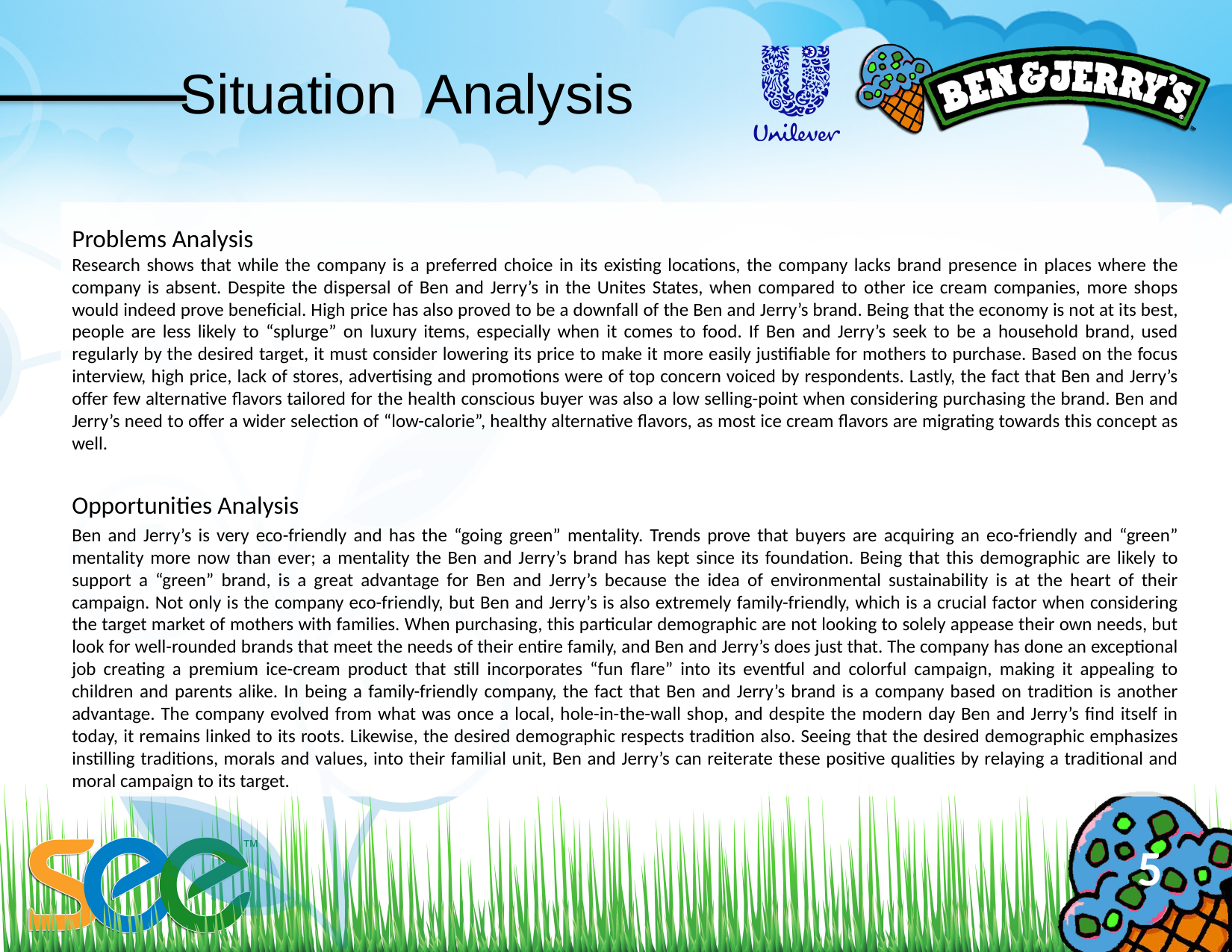

# Situation  Analysis

Problems Analysis
Research shows that while the company is a preferred choice in its existing locations, the company lacks brand presence in places where the company is absent. Despite the dispersal of Ben and Jerry’s in the Unites States, when compared to other ice cream companies, more shops would indeed prove beneficial. High price has also proved to be a downfall of the Ben and Jerry’s brand. Being that the economy is not at its best, people are less likely to “splurge” on luxury items, especially when it comes to food. If Ben and Jerry’s seek to be a household brand, used regularly by the desired target, it must consider lowering its price to make it more easily justifiable for mothers to purchase. Based on the focus interview, high price, lack of stores, advertising and promotions were of top concern voiced by respondents. Lastly, the fact that Ben and Jerry’s offer few alternative flavors tailored for the health conscious buyer was also a low selling-point when considering purchasing the brand. Ben and Jerry’s need to offer a wider selection of “low-calorie”, healthy alternative flavors, as most ice cream flavors are migrating towards this concept as well.

Opportunities Analysis
Ben and Jerry’s is very eco-friendly and has the “going green” mentality. Trends prove that buyers are acquiring an eco-friendly and “green” mentality more now than ever; a mentality the Ben and Jerry’s brand has kept since its foundation. Being that this demographic are likely to support a “green” brand, is a great advantage for Ben and Jerry’s because the idea of environmental sustainability is at the heart of their campaign. Not only is the company eco-friendly, but Ben and Jerry’s is also extremely family-friendly, which is a crucial factor when considering the target market of mothers with families. When purchasing, this particular demographic are not looking to solely appease their own needs, but look for well-rounded brands that meet the needs of their entire family, and Ben and Jerry’s does just that. The company has done an exceptional job creating a premium ice-cream product that still incorporates “fun flare” into its eventful and colorful campaign, making it appealing to children and parents alike. In being a family-friendly company, the fact that Ben and Jerry’s brand is a company based on tradition is another advantage. The company evolved from what was once a local, hole-in-the-wall shop, and despite the modern day Ben and Jerry’s find itself in today, it remains linked to its roots. Likewise, the desired demographic respects tradition also. Seeing that the desired demographic emphasizes instilling traditions, morals and values, into their familial unit, Ben and Jerry’s can reiterate these positive qualities by relaying a traditional and moral campaign to its target.

5